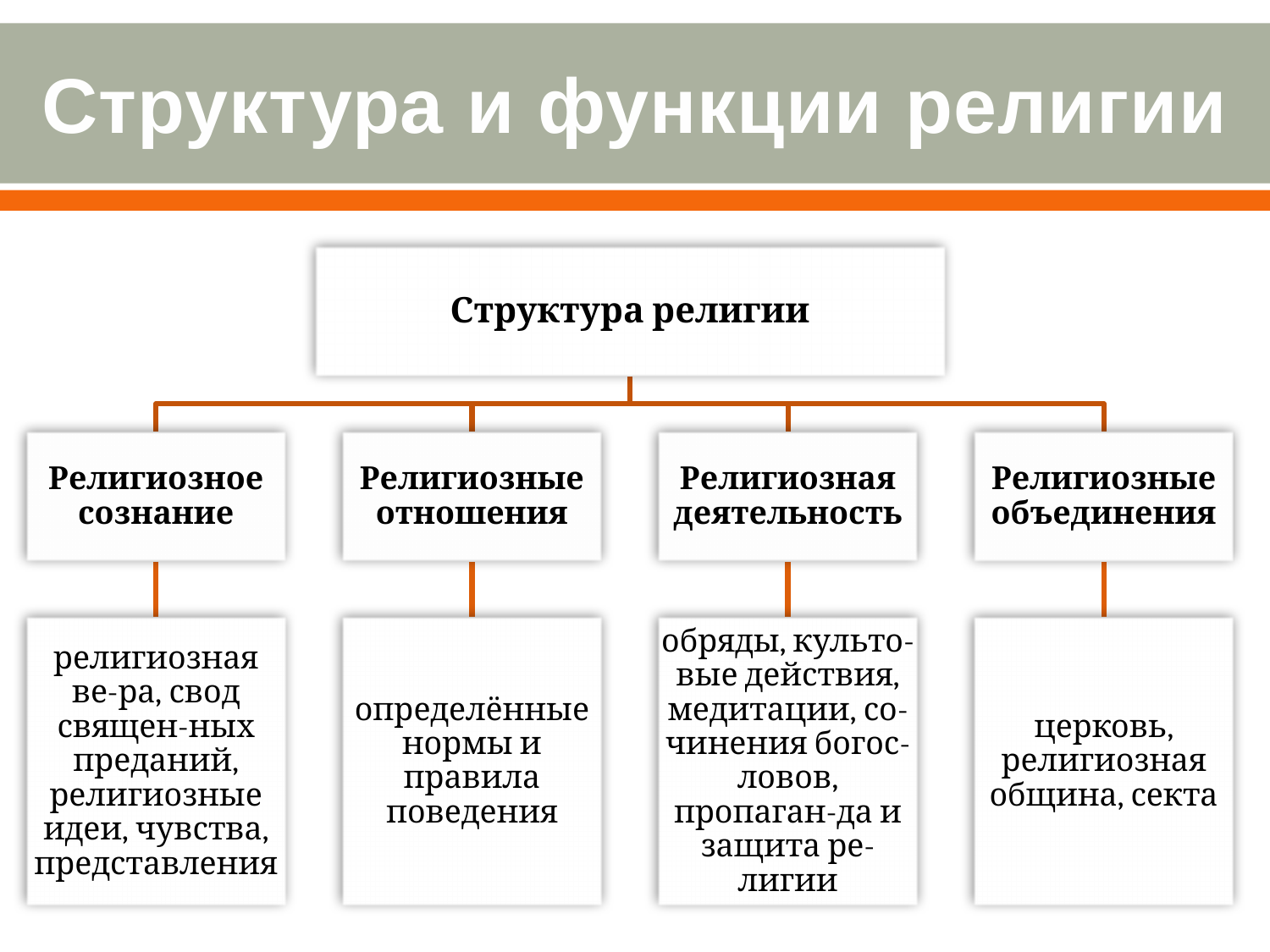

# Структура и функции религии
Структура религии
Религиозное сознание
религиозная ве-ра, свод священ-ных преданий, религиозные идеи, чувства, представления
Религиозные отношения
определённые нормы и правила поведения
Религиозная деятельность
обряды, культо-вые действия, медитации, со-чинения богос-ловов, пропаган-да и защита ре-лигии
Религиозные объединения
церковь, религиозная община, секта